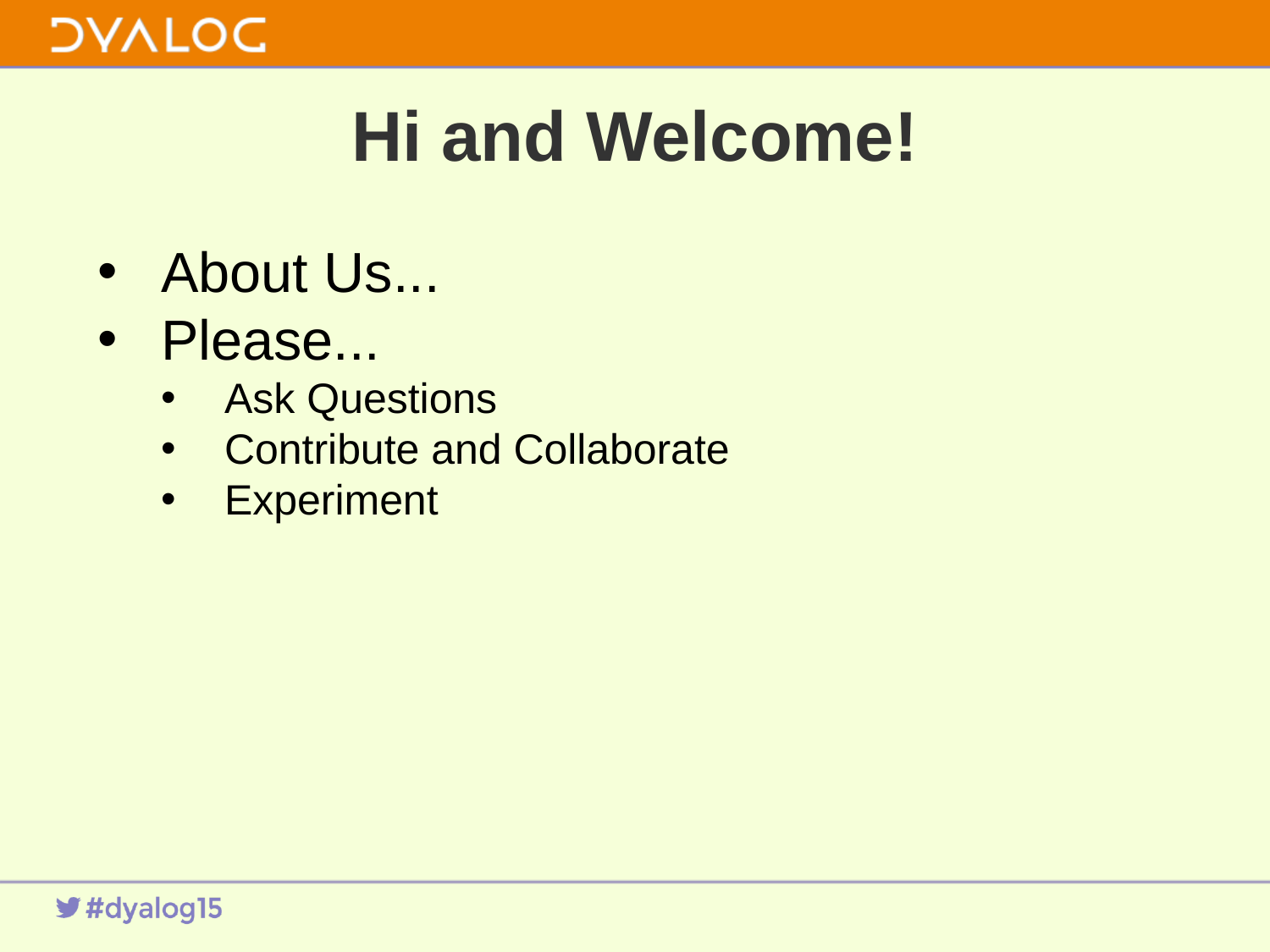

# Hi and Welcome!
About Us...
Please...
Ask Questions
Contribute and Collaborate
Experiment